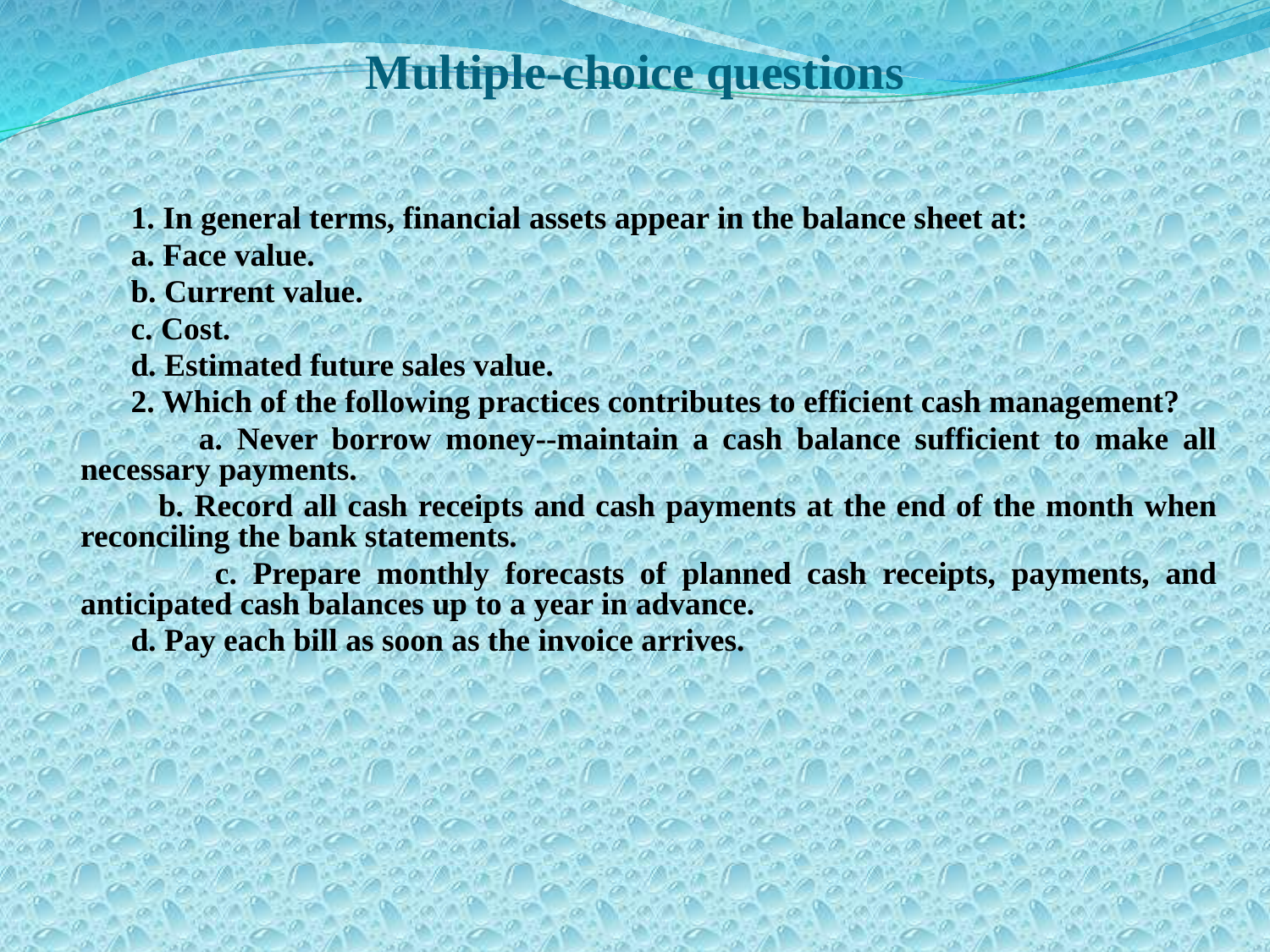

Multiple-choice questions
           1. In general terms, financial assets appear in the balance sheet at:
           a. Face value.
           b. Current value.
           c. Cost.
           d. Estimated future sales value.
           2. Which of the following practices contributes to efficient cash management?
           a. Never borrow money--maintain a cash balance sufficient to make all necessary payments.
           b. Record all cash receipts and cash payments at the end of the month when reconciling the bank statements.
           c. Prepare monthly forecasts of planned cash receipts, payments, and anticipated cash balances up to a year in advance.
           d. Pay each bill as soon as the invoice arrives.